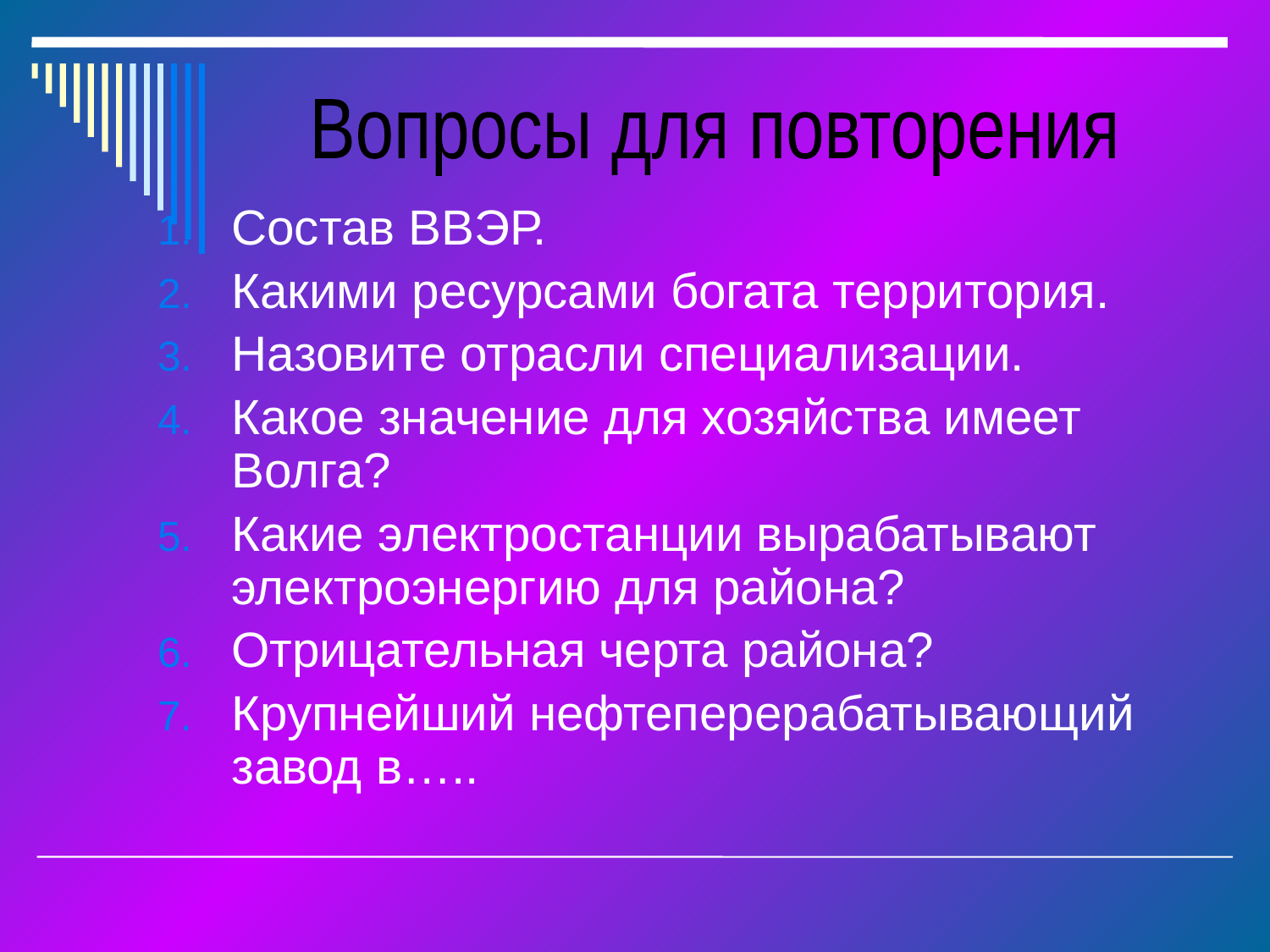

Вопросы для повторения
Состав ВВЭР.
Какими ресурсами богата территория.
Назовите отрасли специализации.
Какое значение для хозяйства имеет Волга?
Какие электростанции вырабатывают электроэнергию для района?
Отрицательная черта района?
Крупнейший нефтеперерабатывающий завод в…..